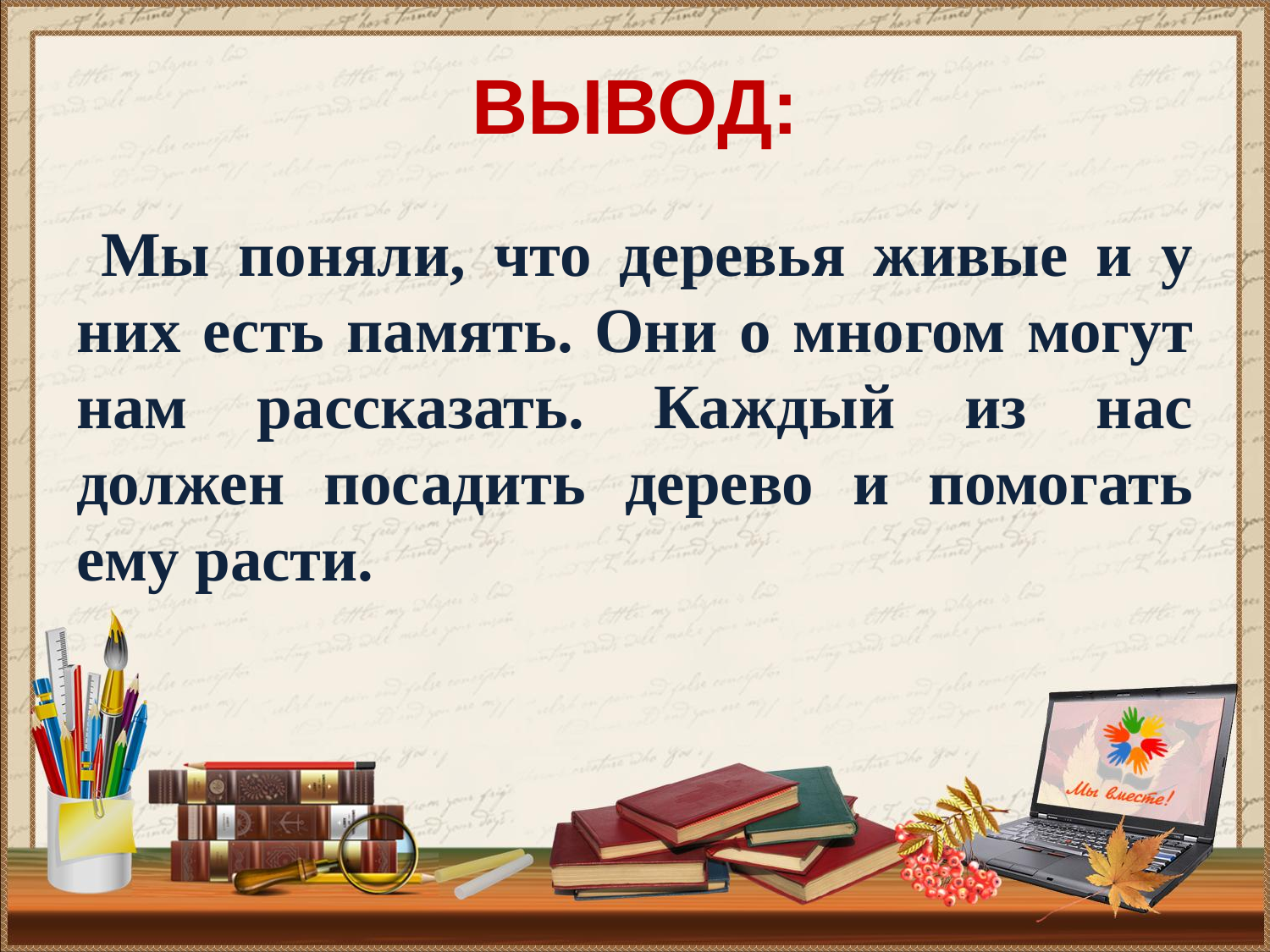

# ВЫВОД:
 Мы поняли, что деревья живые и у них есть память. Они о многом могут нам рассказать. Каждый из нас должен посадить дерево и помогать ему расти.